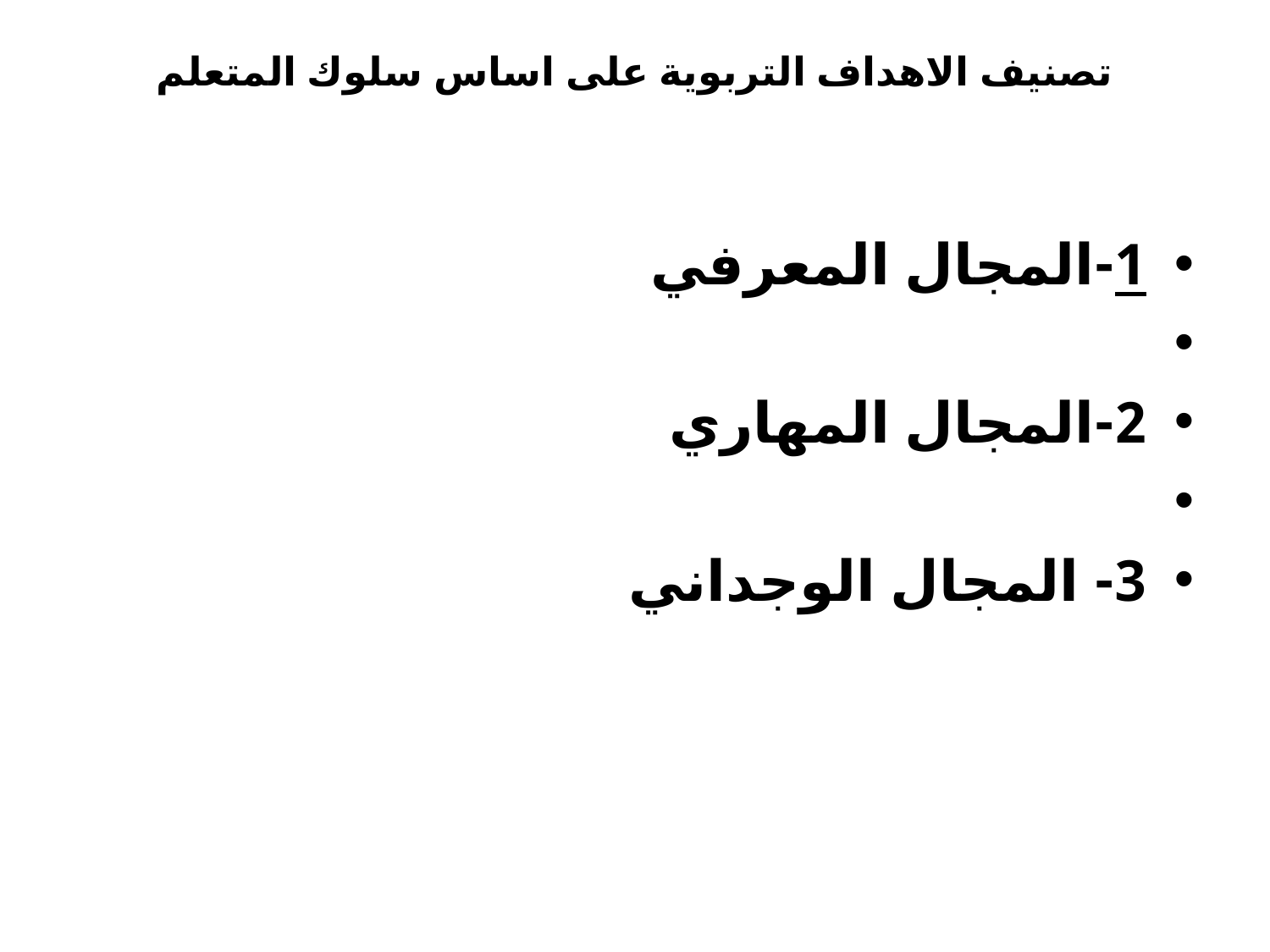

# تصنيف الاهداف التربوية على اساس سلوك المتعلم
1-المجال المعرفي

2-المجال المهاري

3- المجال الوجداني